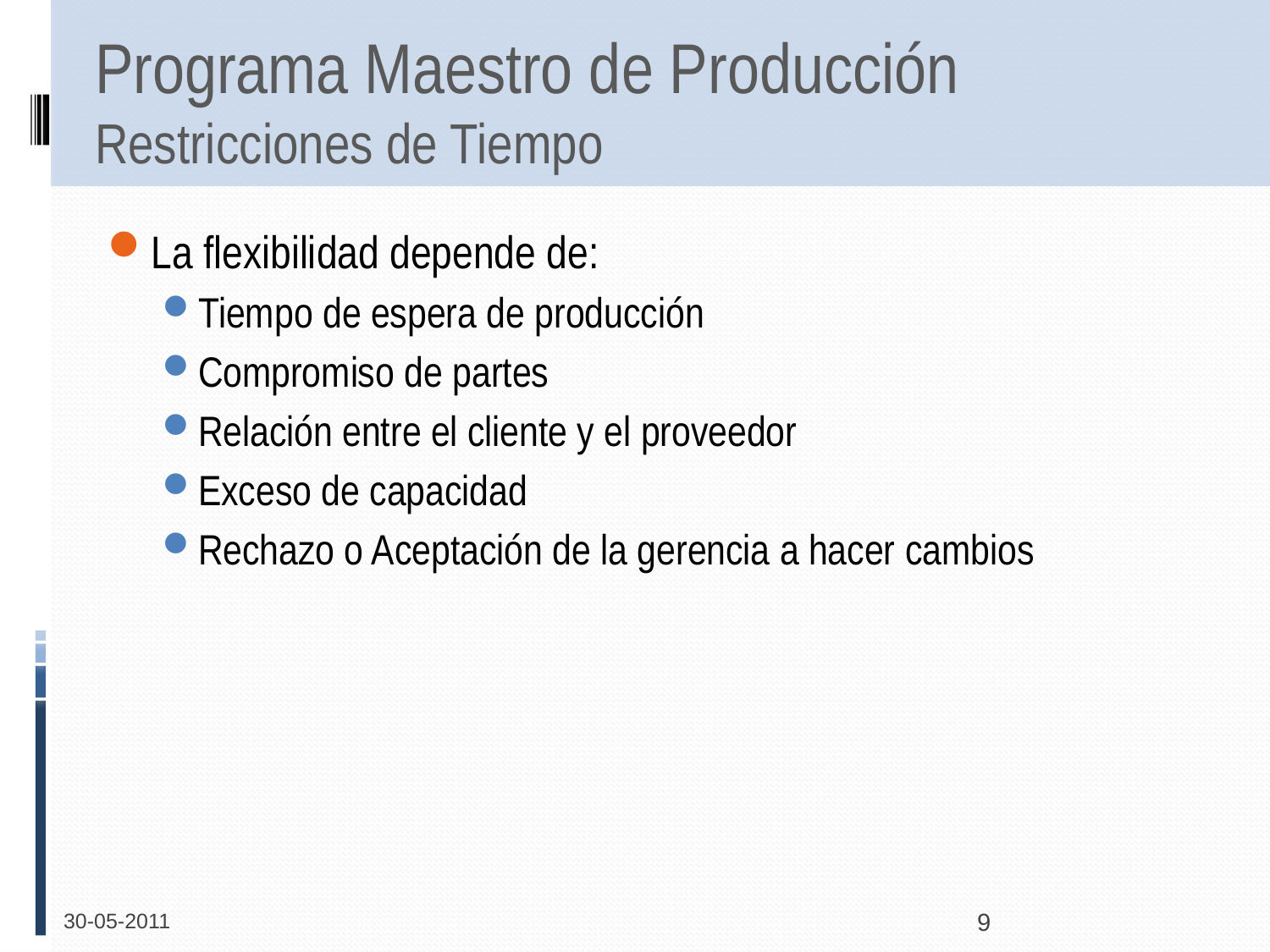

# Programa Maestro de Producción Restricciones de Tiempo
La flexibilidad depende de:
Tiempo de espera de producción
Compromiso de partes
Relación entre el cliente y el proveedor
Exceso de capacidad
Rechazo o Aceptación de la gerencia a hacer cambios

30-05-2011
9